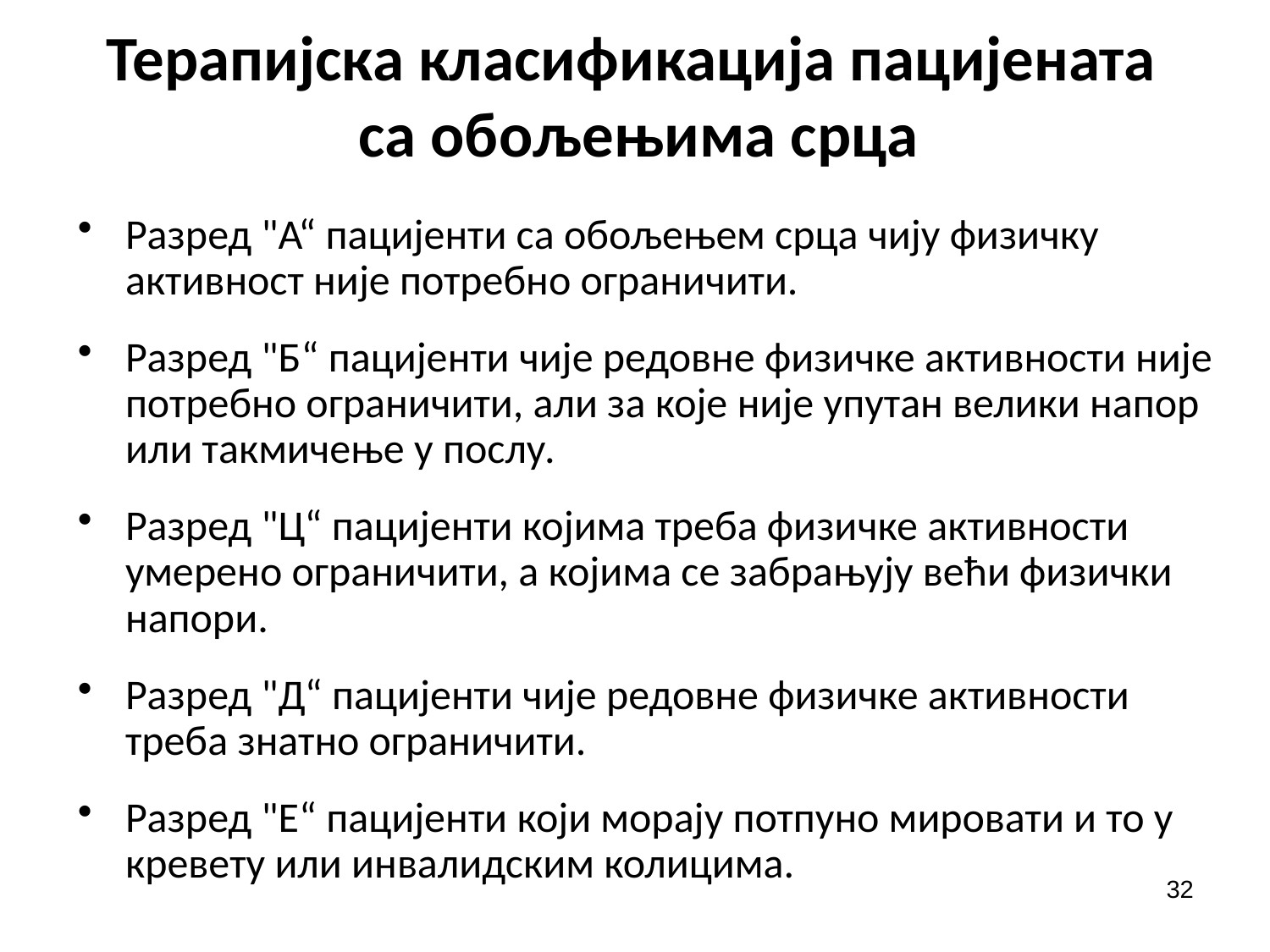

# Терапијска класификација пацијената са обољењима срца
Разред "А“ пацијенти са обољењем срца чију физичку активност није потребно ограничити.
Разред "Б“ пацијенти чије редовне физичке активности није потребно ограничити, али за које није упутан велики напор или такмичење у послу.
Разред "Ц“ пацијенти којима треба физичке активности умерено ограничити, а којима се забрањују већи физички напори.
Разред "Д“ пацијенти чије редовне физичке активности треба знатно ограничити.
Разред "Е“ пацијенти који морају потпуно мировати и то у кревету или инвалидским колицима.
32